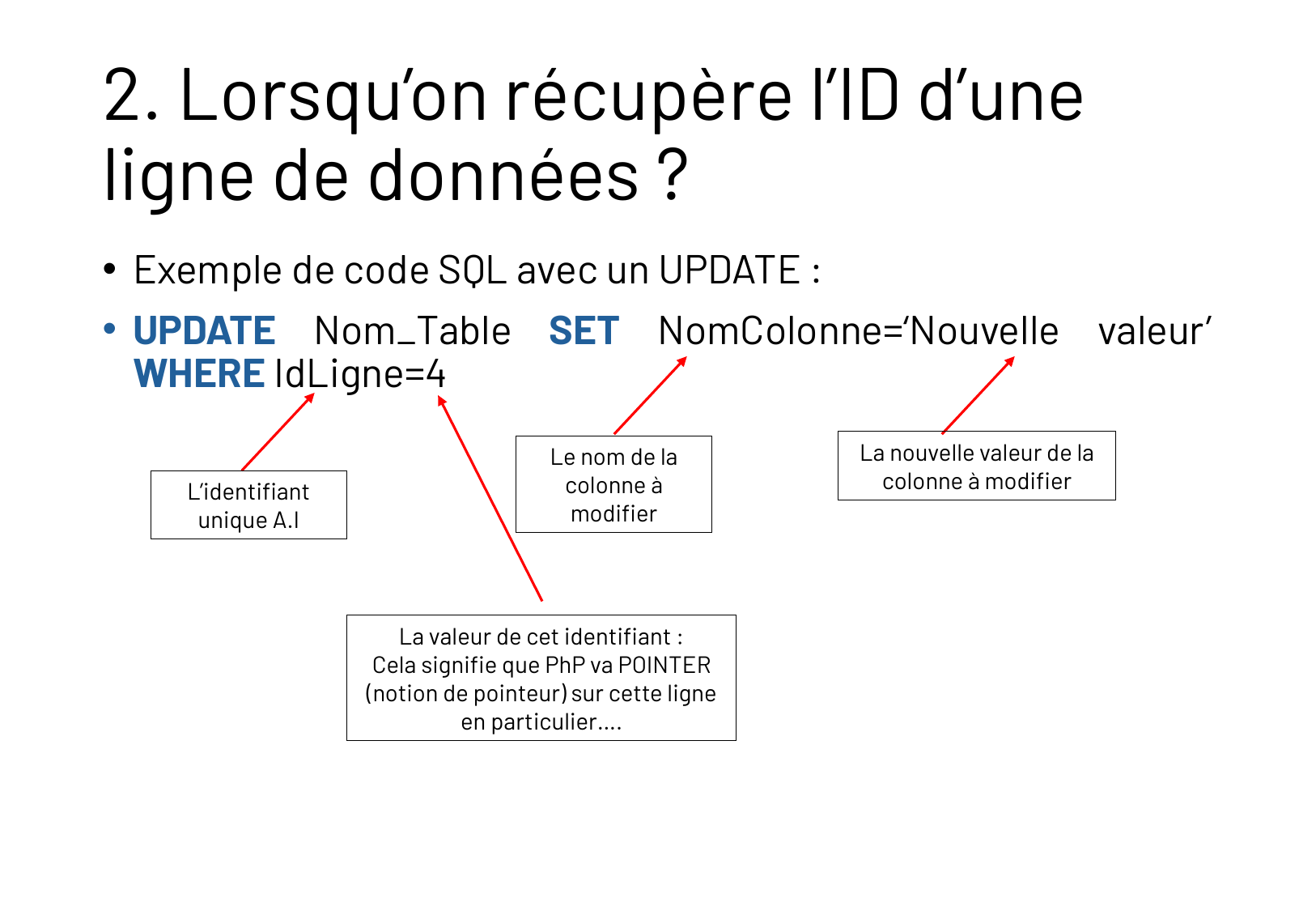

# 2. Lorsqu’on récupère l’ID d’une ligne de données ?
Exemple de code SQL avec un UPDATE :
UPDATE Nom_Table SET NomColonne=‘Nouvelle valeur’ WHERE IdLigne=4
La nouvelle valeur de la colonne à modifier
Le nom de la colonne à modifier
L’identifiant unique A.I
La valeur de cet identifiant :
Cela signifie que PhP va POINTER (notion de pointeur) sur cette ligne en particulier….